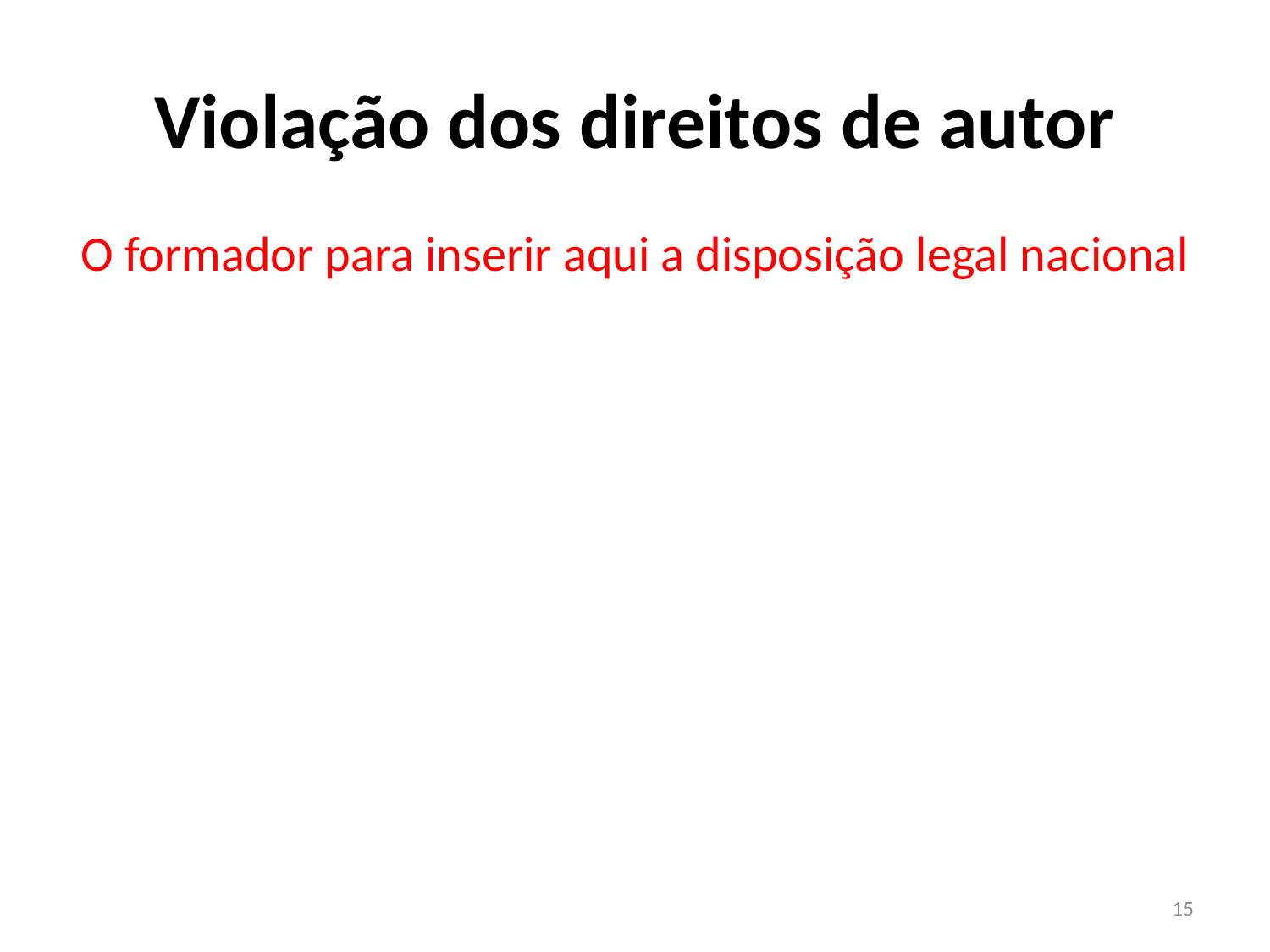

# Violação dos direitos de autor
O formador para inserir aqui a disposição legal nacional
15